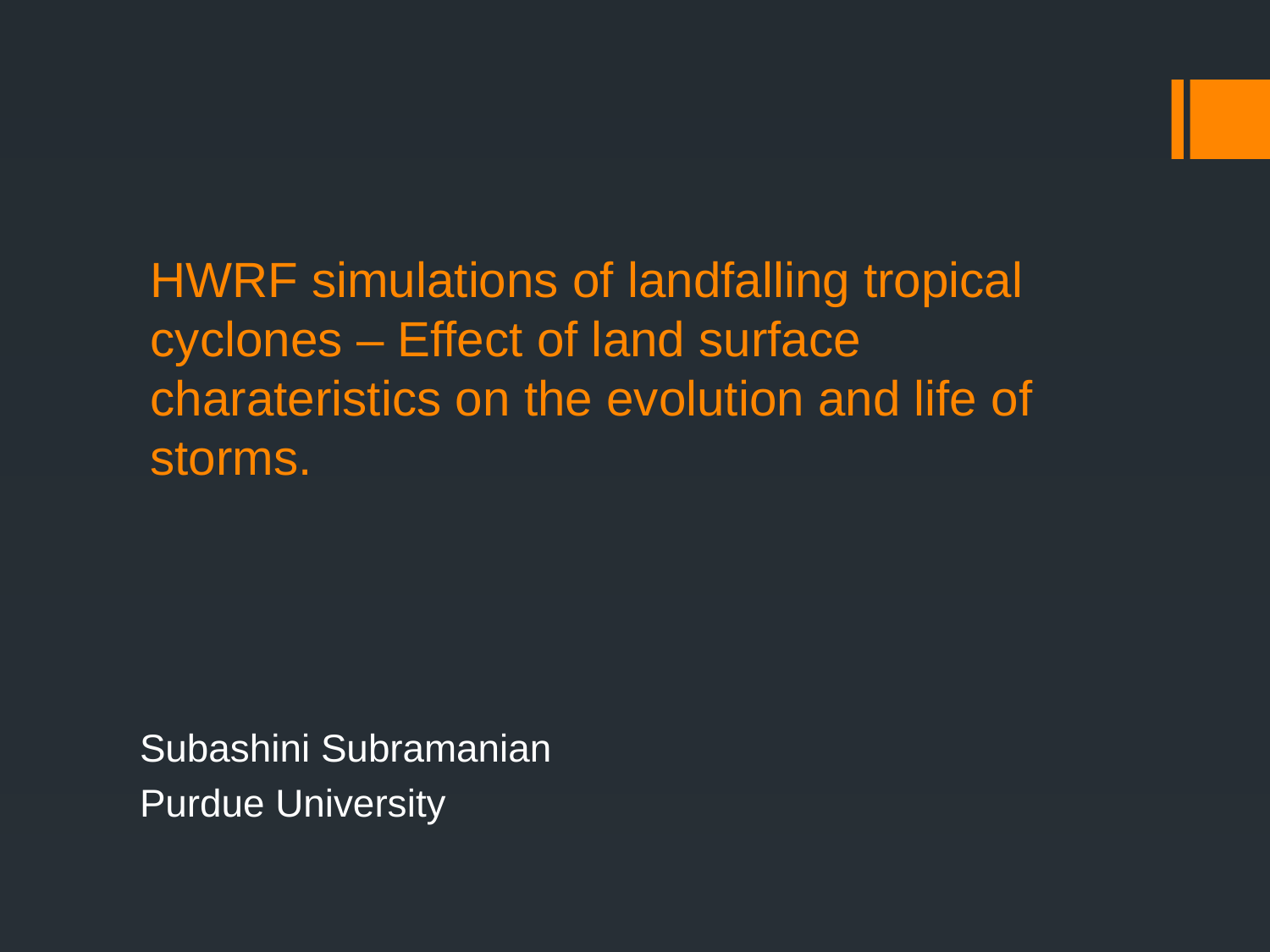

# HWRF simulations of landfalling tropical cyclones – Effect of land surface charateristics on the evolution and life of storms.
Subashini Subramanian
Purdue University